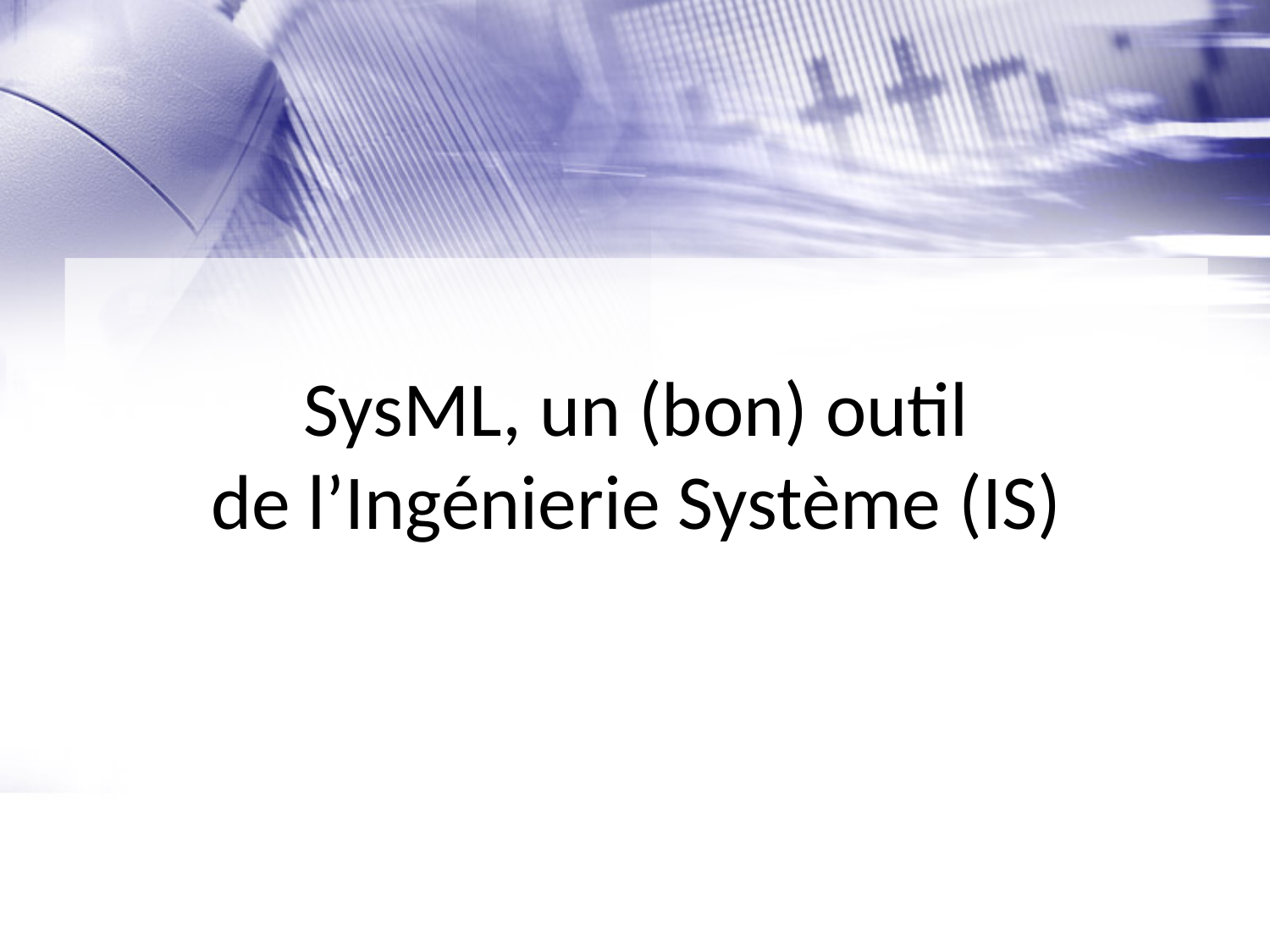

SysML, un (bon) outil
de l’Ingénierie Système (IS)